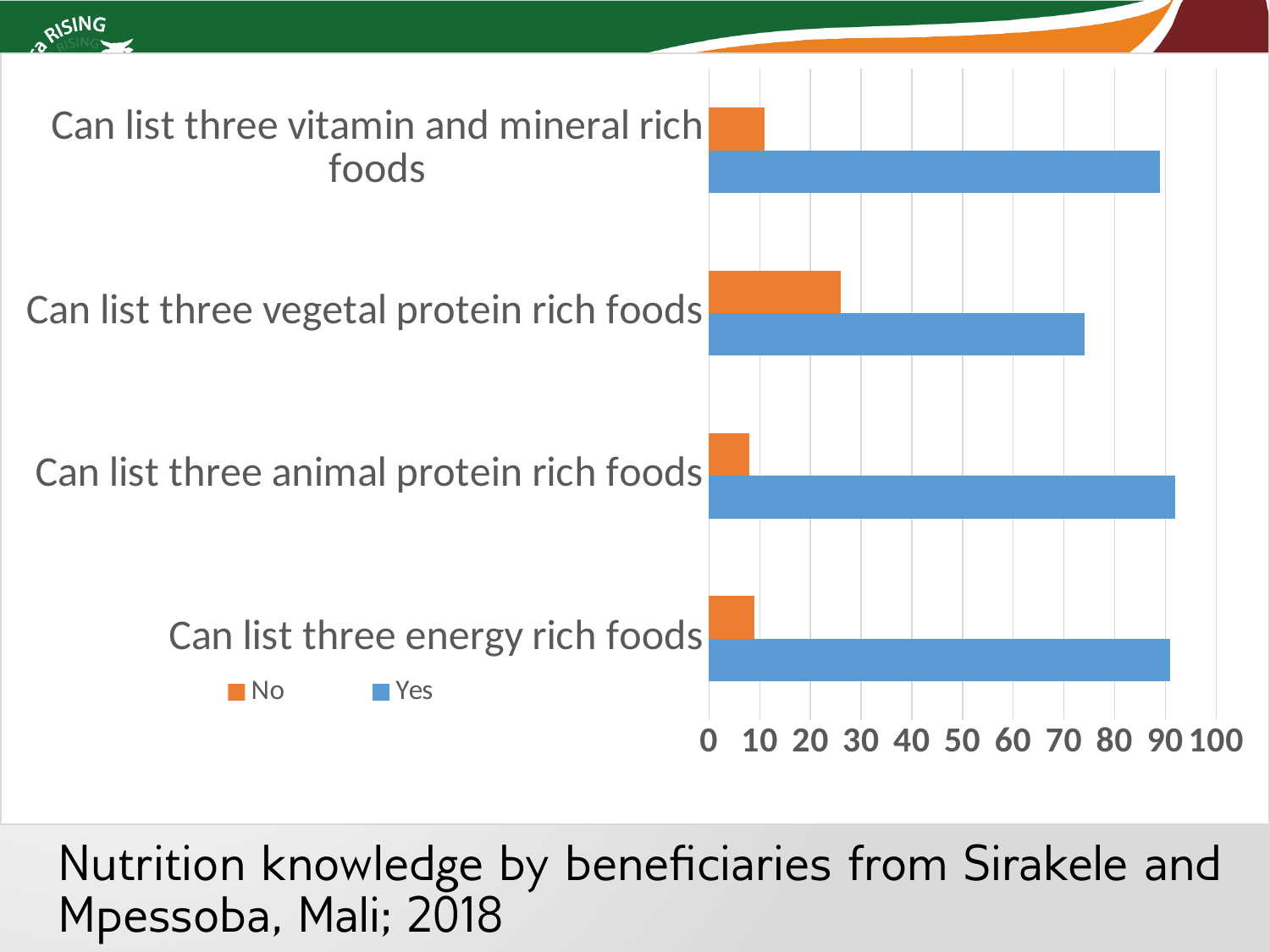

### Chart

| Category | Yes  | No |
|---|---|---|
| Can list three energy rich foods | 91.0 | 9.0 |
| Can list three animal protein rich foods | 92.0 | 8.0 |
| Can list three vegetal protein rich foods | 74.0 | 26.0 |
| Can list three vitamin and mineral rich foods | 89.0 | 11.0 |
Nutrition knowledge by beneficiaries from Sirakele and Mpessoba, Mali; 2018